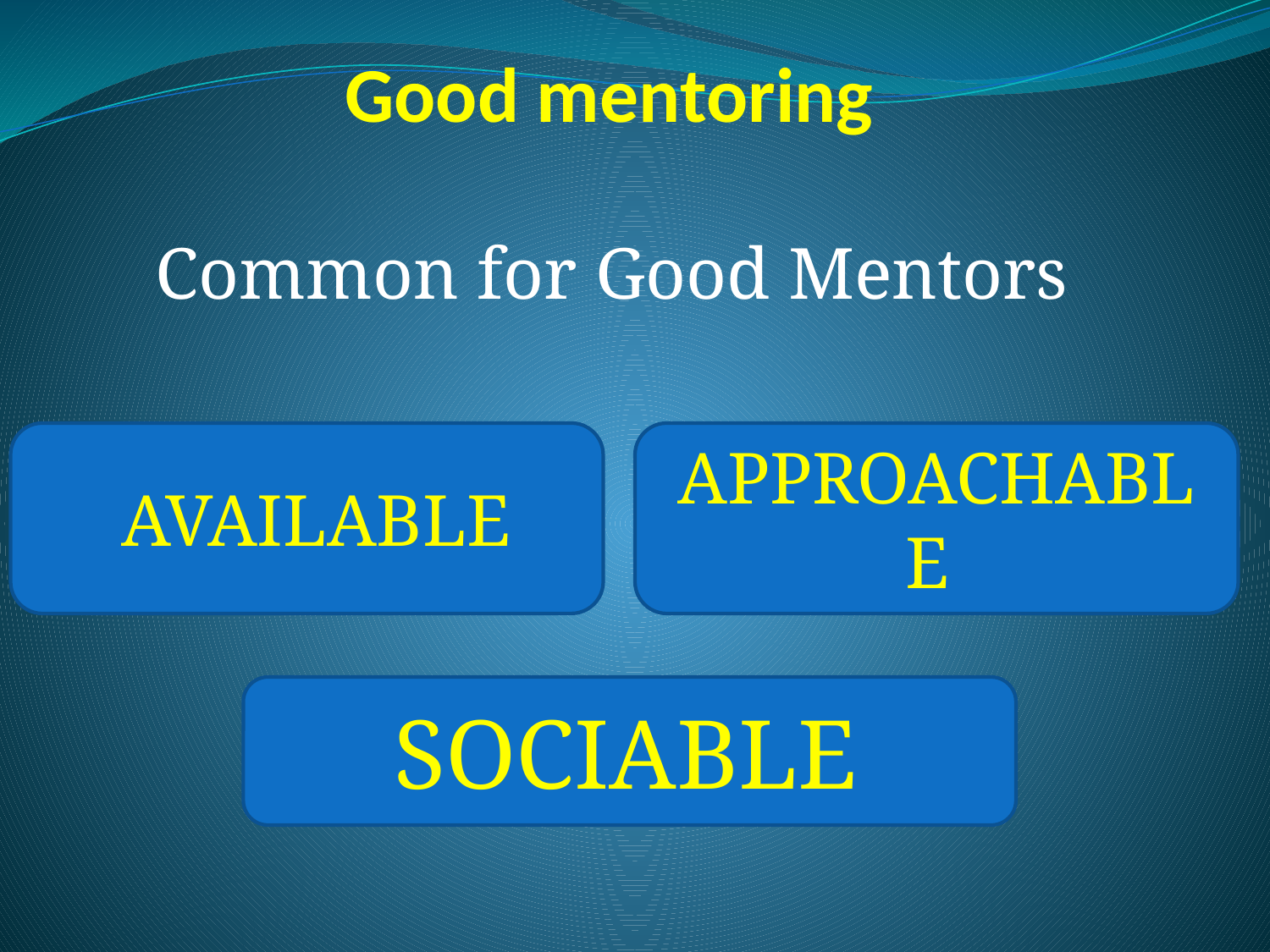

# Good mentoring
Common for Good Mentors
 AVAILABLE
APPROACHABLE
SOCIABLE